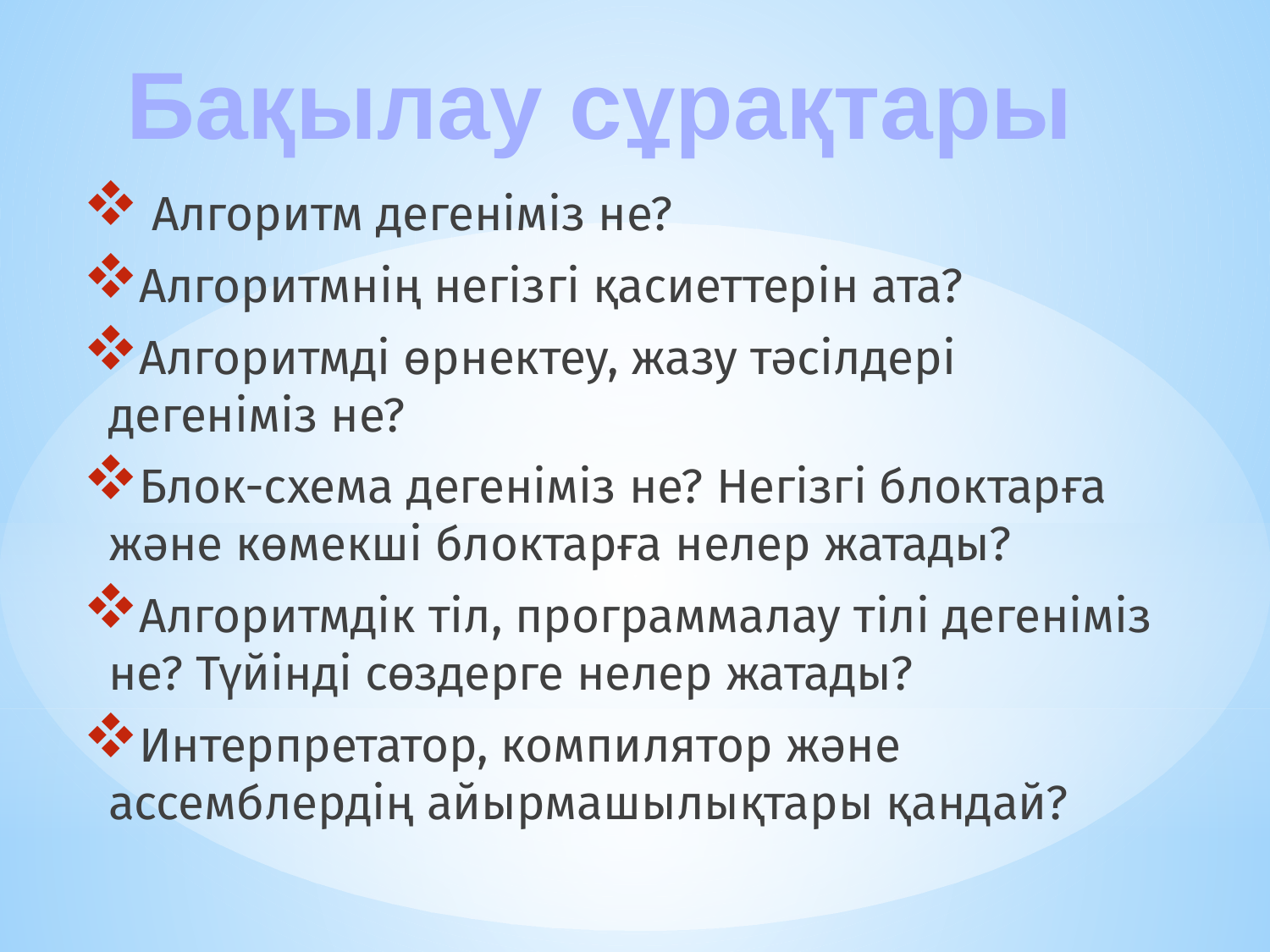

Бақылау сұрақтары

 Алгоритм дегеніміз не?
Алгоритмнің негізгі қасиеттерін ата?
Алгоритмді өрнектеу, жазу тәсілдері дегеніміз не?
Блок-схема дегеніміз не? Негізгі блоктарға және көмекші блоктарға нелер жатады?
Алгоритмдік тіл, программалау тілі дегеніміз не? Түйінді сөздерге нелер жатады?
Интерпретатор, компилятор және ассемблердің айырмашылықтары қандай?